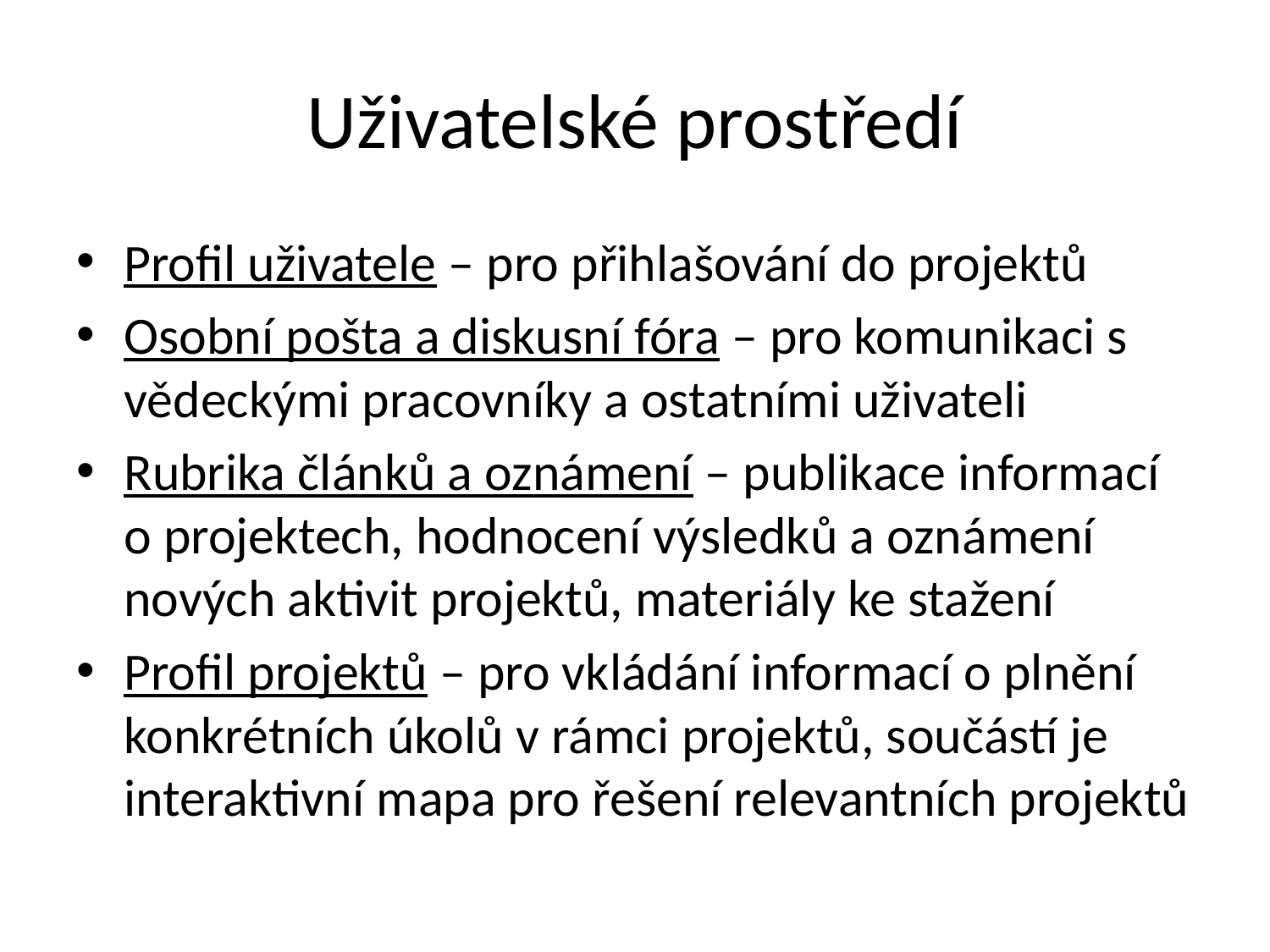

# Uživatelské prostředí
Profil uživatele – pro přihlašování do projektů
Osobní pošta a diskusní fóra – pro komunikaci s vědeckými pracovníky a ostatními uživateli
Rubrika článků a oznámení – publikace informací o projektech, hodnocení výsledků a oznámení nových aktivit projektů, materiály ke stažení
Profil projektů – pro vkládání informací o plnění konkrétních úkolů v rámci projektů, součástí je interaktivní mapa pro řešení relevantních projektů